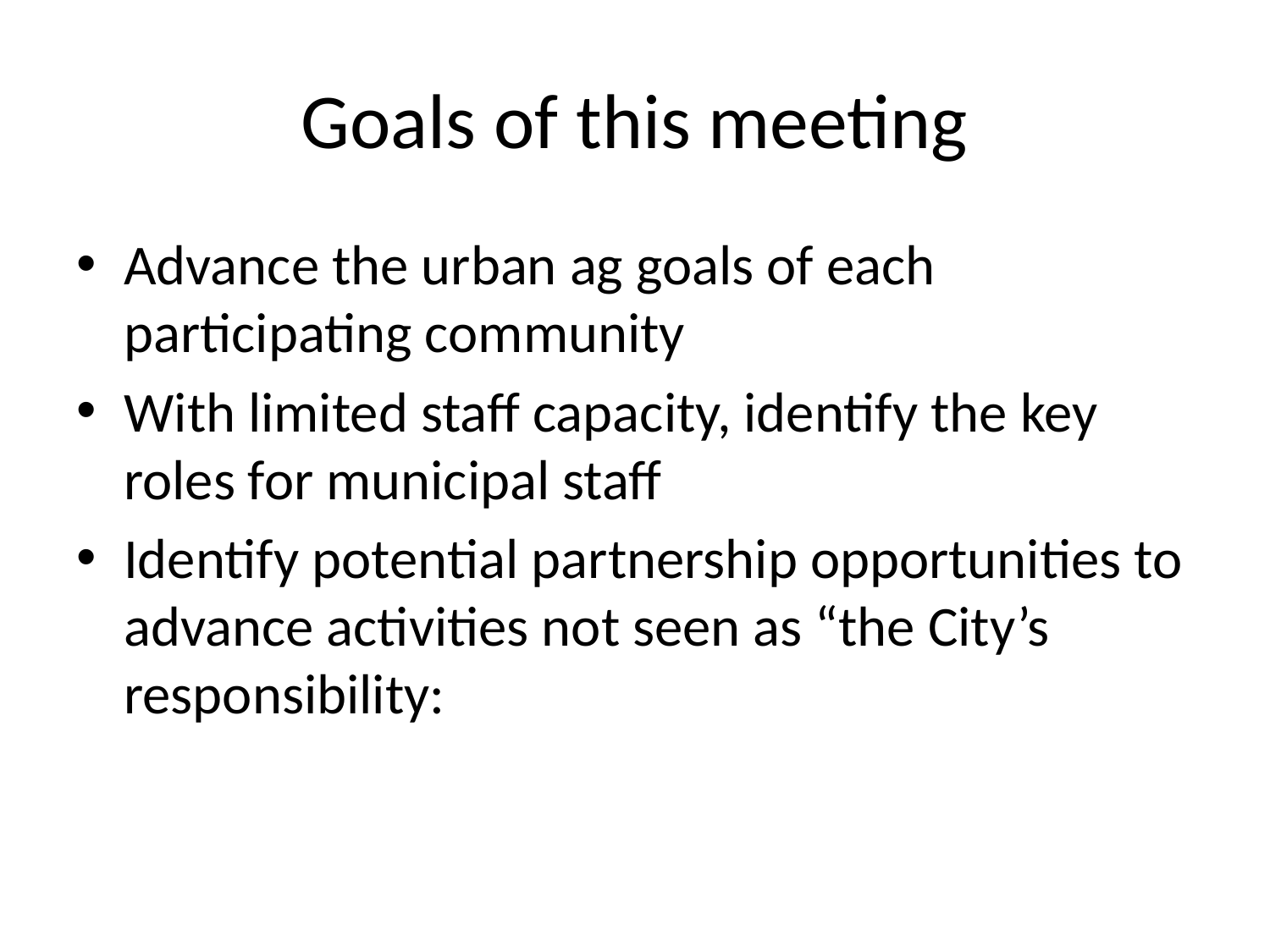

# Goals of this meeting
Advance the urban ag goals of each participating community
With limited staff capacity, identify the key roles for municipal staff
Identify potential partnership opportunities to advance activities not seen as “the City’s responsibility: